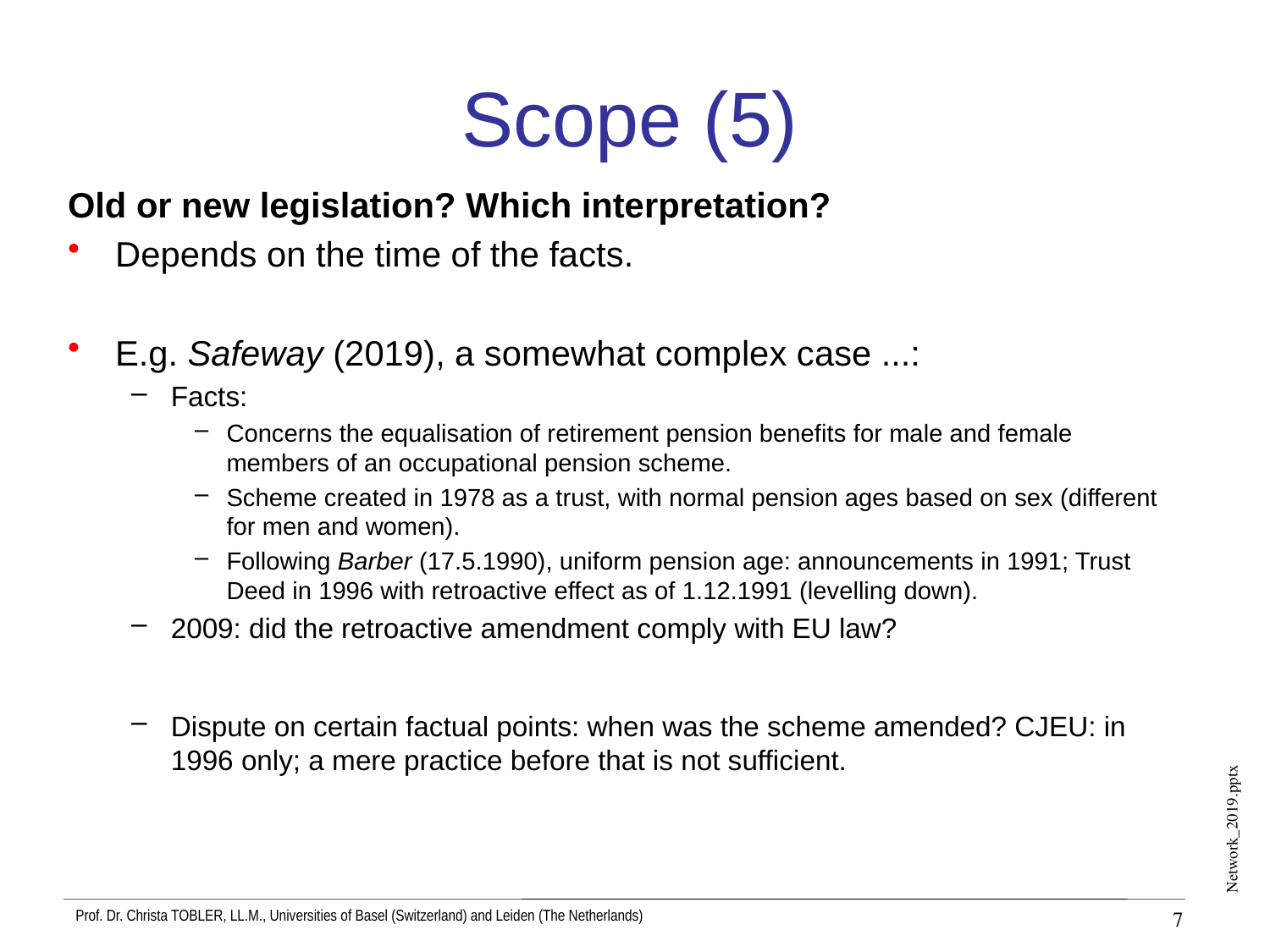

# Scope (5)
Old or new legislation? Which interpretation?
Depends on the time of the facts.

E.g. Safeway (2019), a somewhat complex case ...:
Facts:
Concerns the equalisation of retirement pension benefits for male and female members of an occupational pension scheme.
Scheme created in 1978 as a trust, with normal pension ages based on sex (different for men and women).
Following Barber (17.5.1990), uniform pension age: announcements in 1991; Trust Deed in 1996 with retroactive effect as of 1.12.1991 (levelling down).
2009: did the retroactive amendment comply with EU law?

Dispute on certain factual points: when was the scheme amended? CJEU: in 1996 only; a mere practice before that is not sufficient.

7